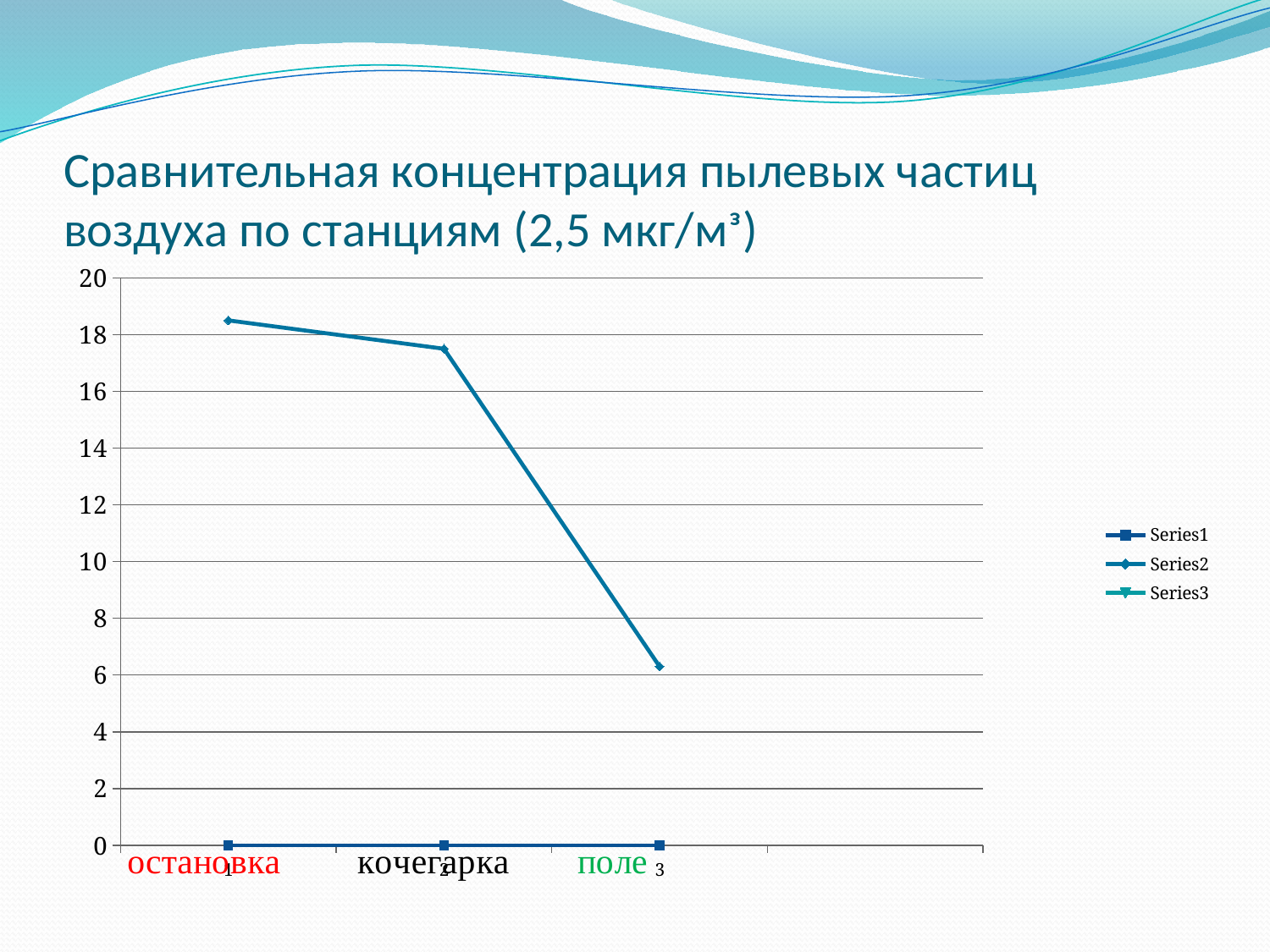

# Сравнительная концентрация пылевых частиц воздуха по станциям (2,5 мкг/мᵌ)

### Chart

| Category |  |  |  |
|---|---|---|---|